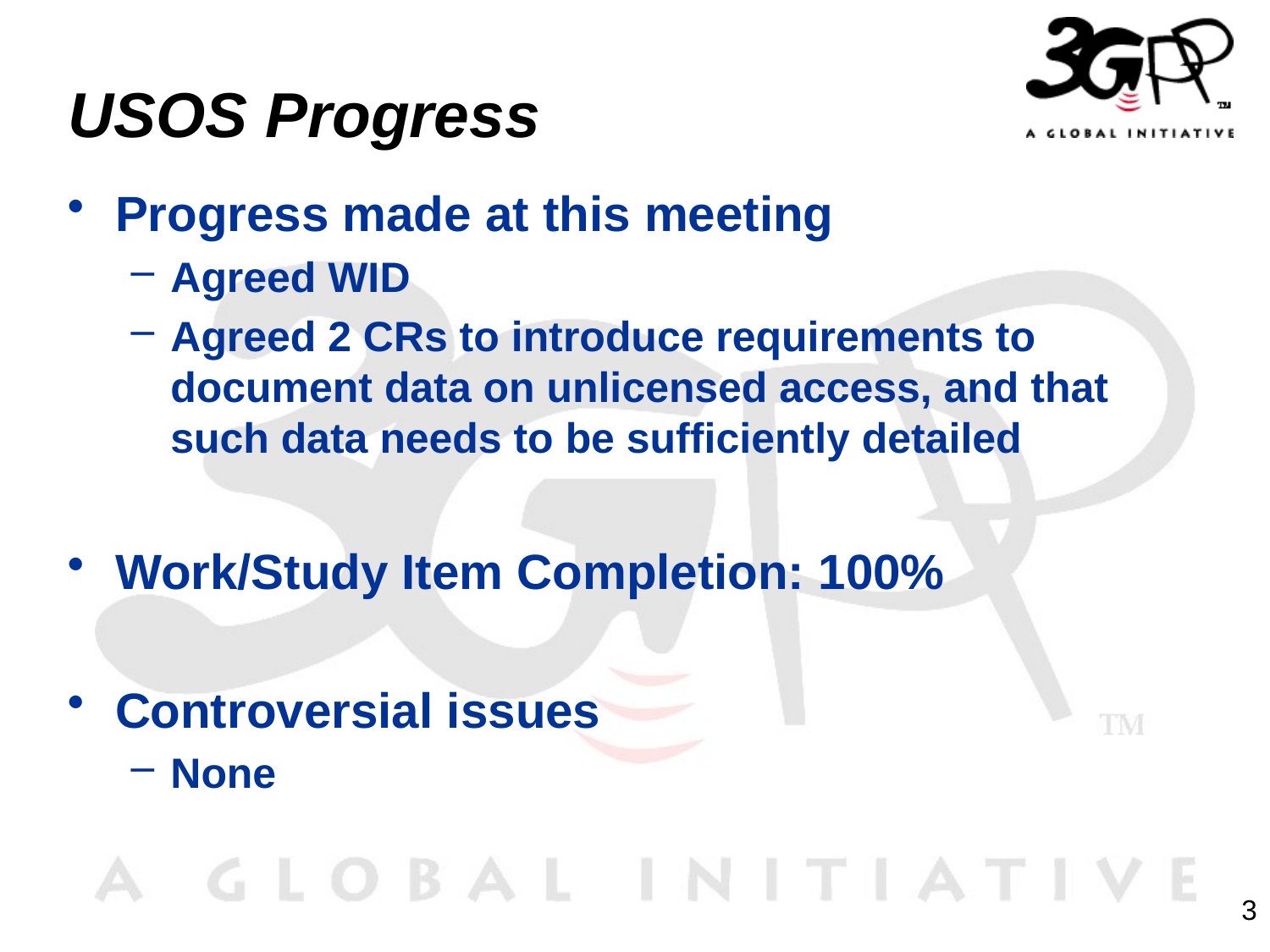

# USOS Progress
Progress made at this meeting
Agreed WID
Agreed 2 CRs to introduce requirements to document data on unlicensed access, and that such data needs to be sufficiently detailed

Work/Study Item Completion: 100%

Controversial issues
None
3